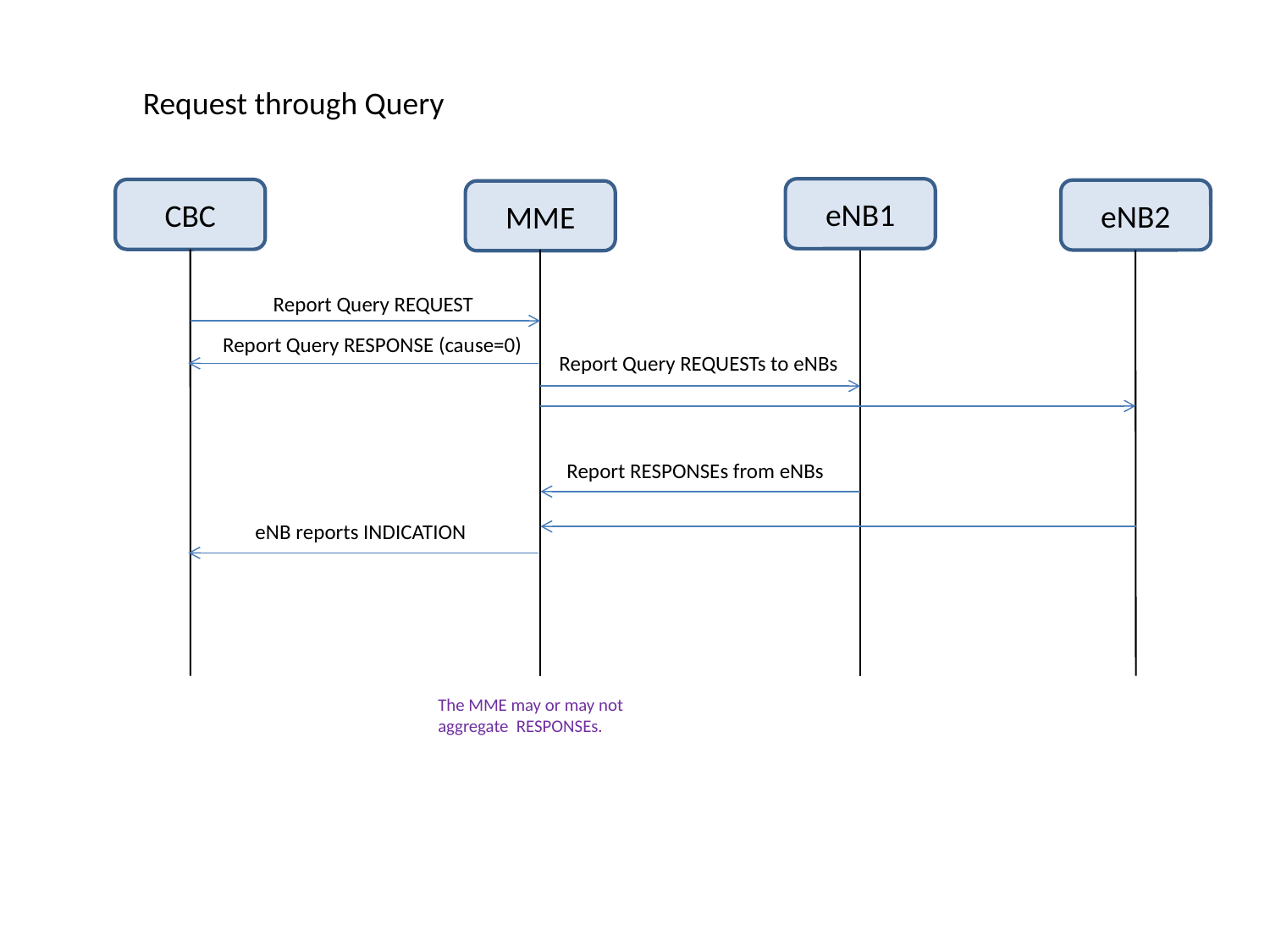

Request through Query
eNB1
CBC
eNB2
MME
Report Query REQUEST
Report Query RESPONSE (cause=0)
Report Query REQUESTs to eNBs
Report RESPONSEs from eNBs
eNB reports INDICATION
The MME may or may not aggregate  RESPONSEs.